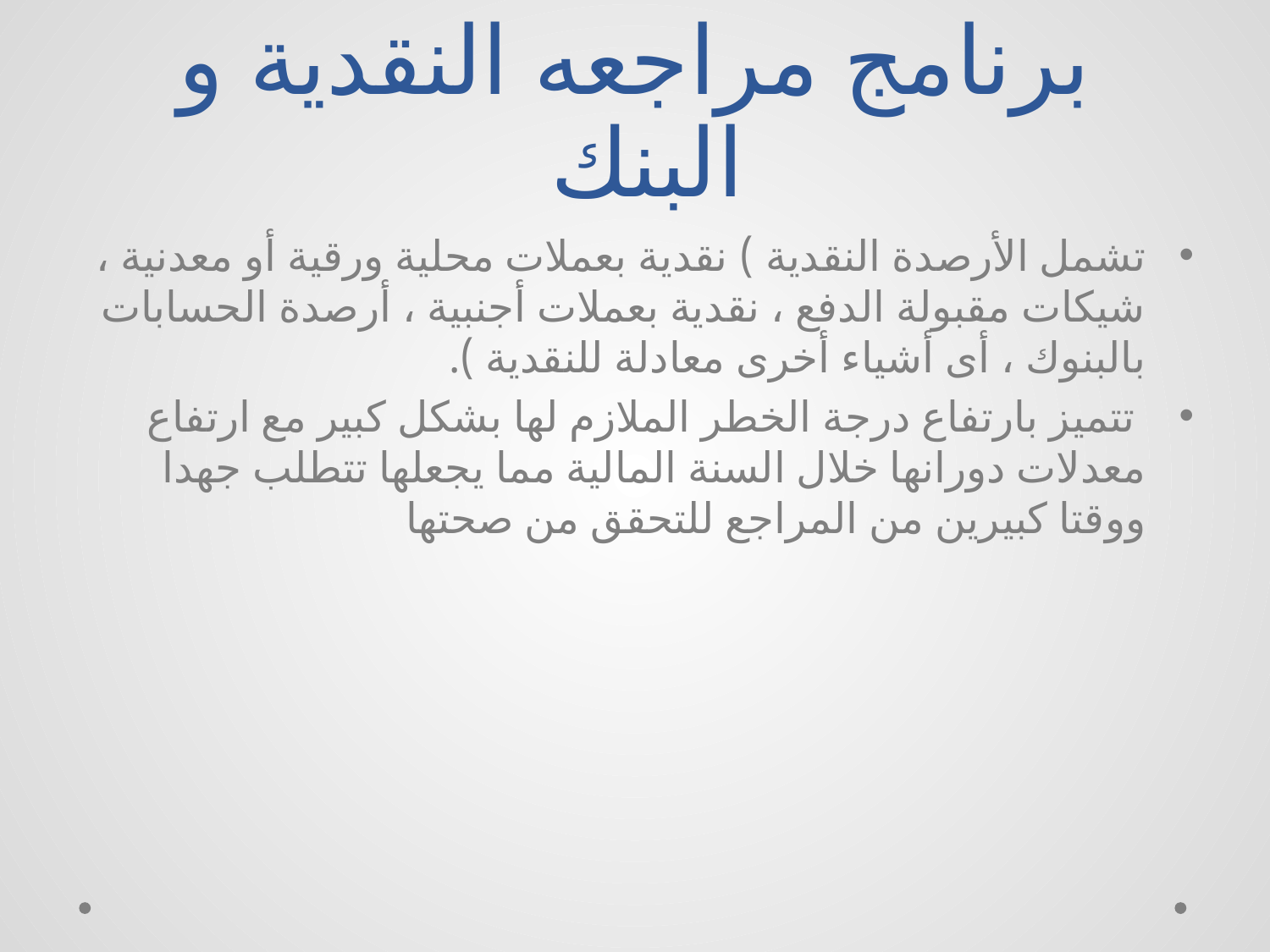

# برنامج مراجعه النقدية و البنك
تشمل الأرصدة النقدية ) نقدية بعملات محلية ورقية أو معدنية ، شيكات مقبولة الدفع ، نقدية بعملات أجنبية ، أرصدة الحسابات بالبنوك ، أى أشياء أخرى معادلة للنقدية ).
 تتميز بارتفاع درجة الخطر الملازم لها بشكل كبير مع ارتفاع معدلات دورانها خلال السنة المالية مما يجعلها تتطلب جهدا ووقتا كبيرين من المراجع للتحقق من صحتها